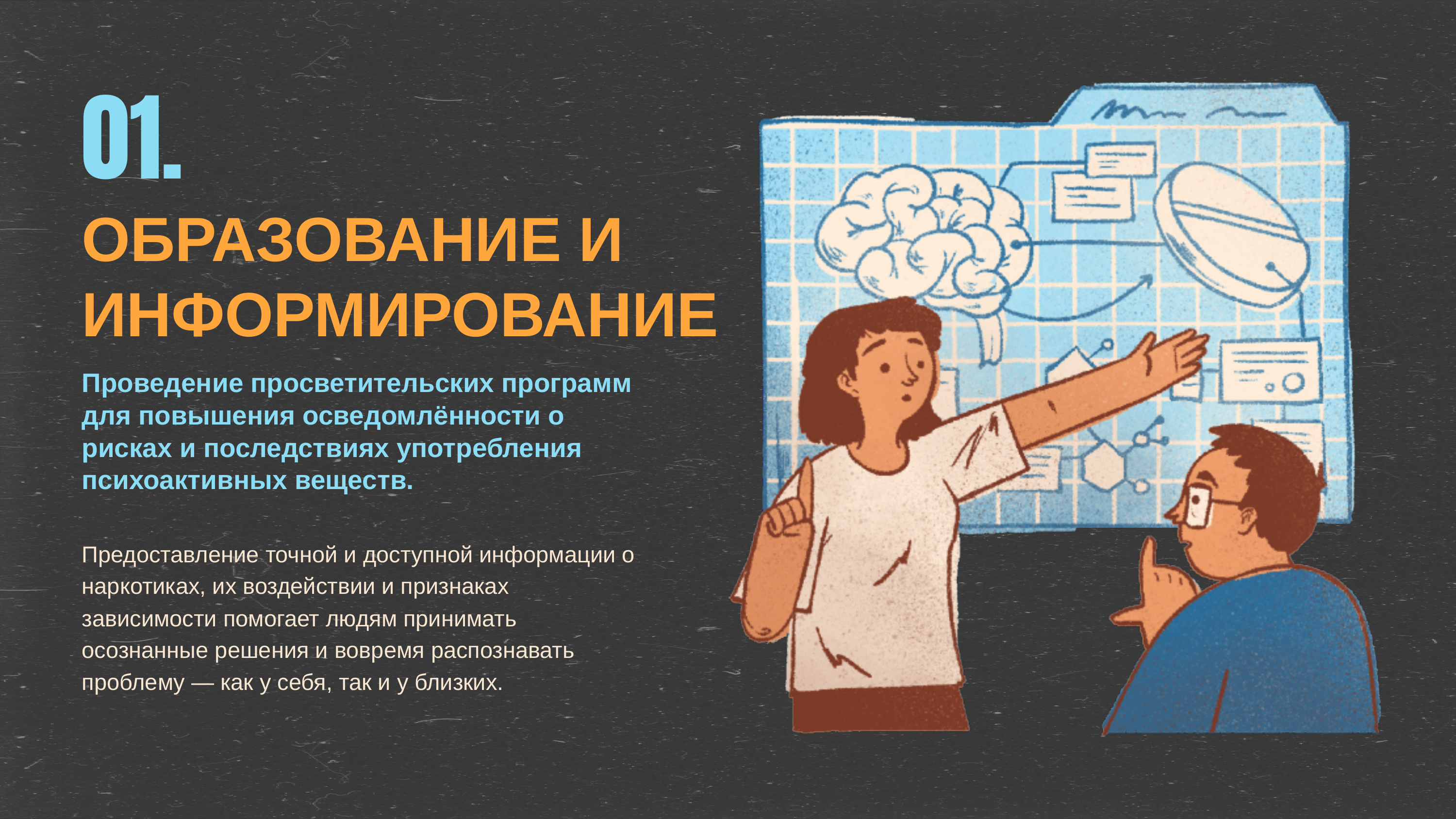

01.
ОБРАЗОВАНИЕ И ИНФОРМИРОВАНИЕ

Проведение просветительских программ для повышения осведомлённости о рисках и последствиях употребления психоактивных веществ.
Предоставление точной и доступной информации о наркотиках, их воздействии и признаках зависимости помогает людям принимать осознанные решения и вовремя распознавать проблему — как у себя, так и у близких.